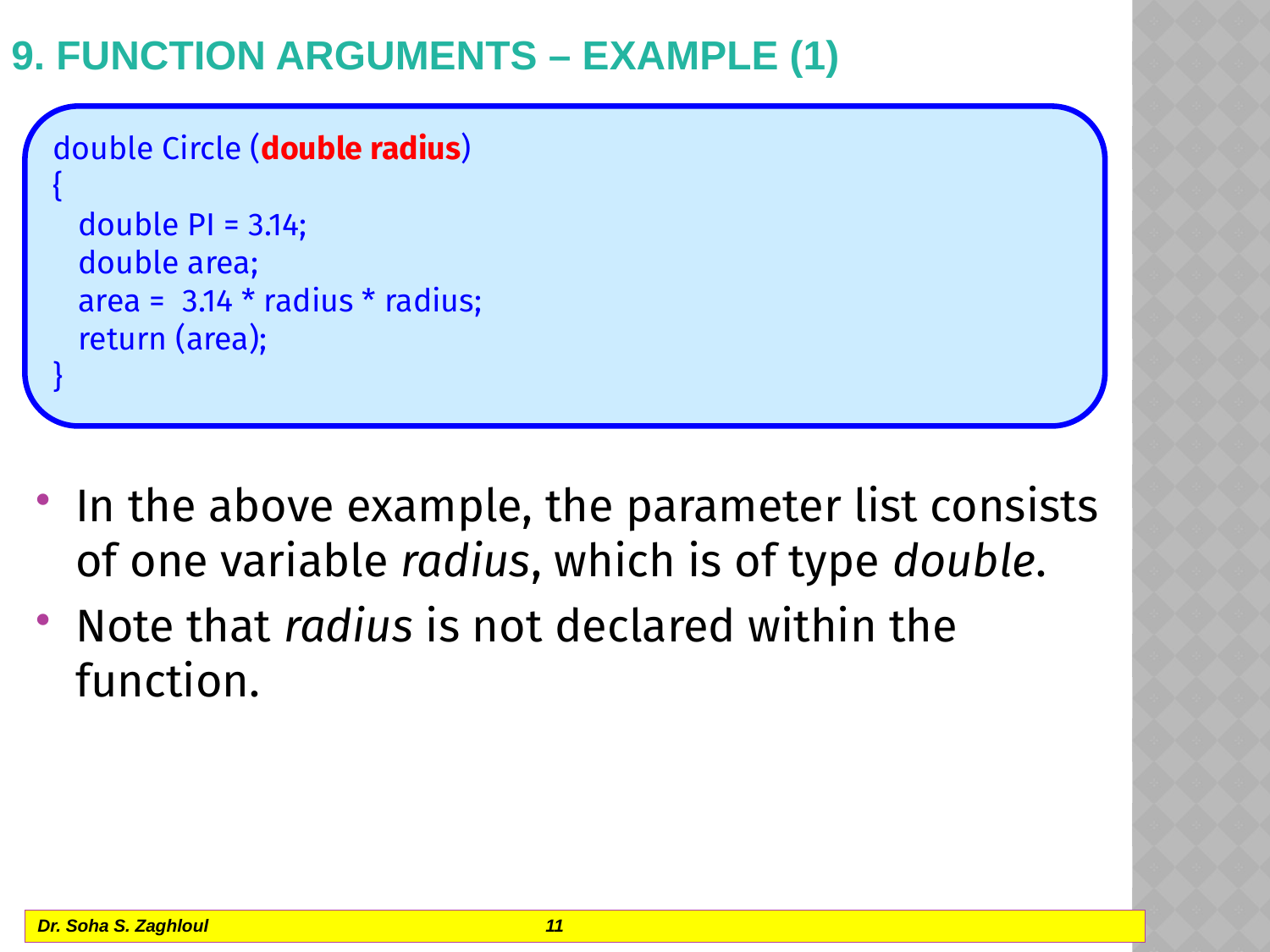

# 9. Function arguments – example (1)

In the above example, the parameter list consists of one variable radius, which is of type double.
Note that radius is not declared within the function.

double Circle (double radius)
{
   double PI = 3.14;
   double area;
   area =  3.14 * radius * radius;
   return (area);
}
Dr. Soha S. Zaghloul			11